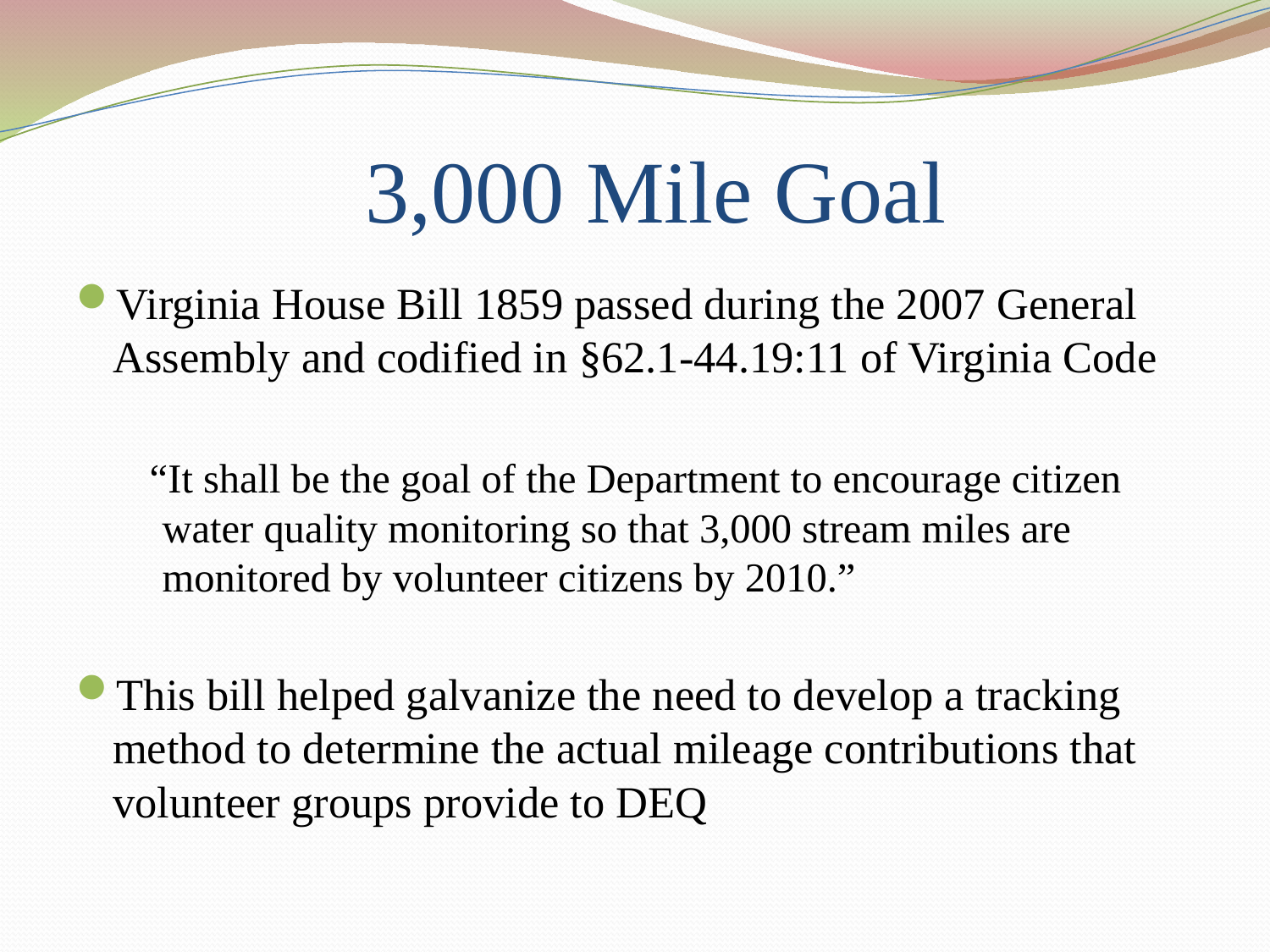

# 3,000 Mile Goal
Virginia House Bill 1859 passed during the 2007 General Assembly and codified in §62.1-44.19:11 of Virginia Code

  “It shall be the goal of the Department to encourage citizen water quality monitoring so that 3,000 stream miles are monitored by volunteer citizens by 2010.”

This bill helped galvanize the need to develop a tracking method to determine the actual mileage contributions that volunteer groups provide to DEQ